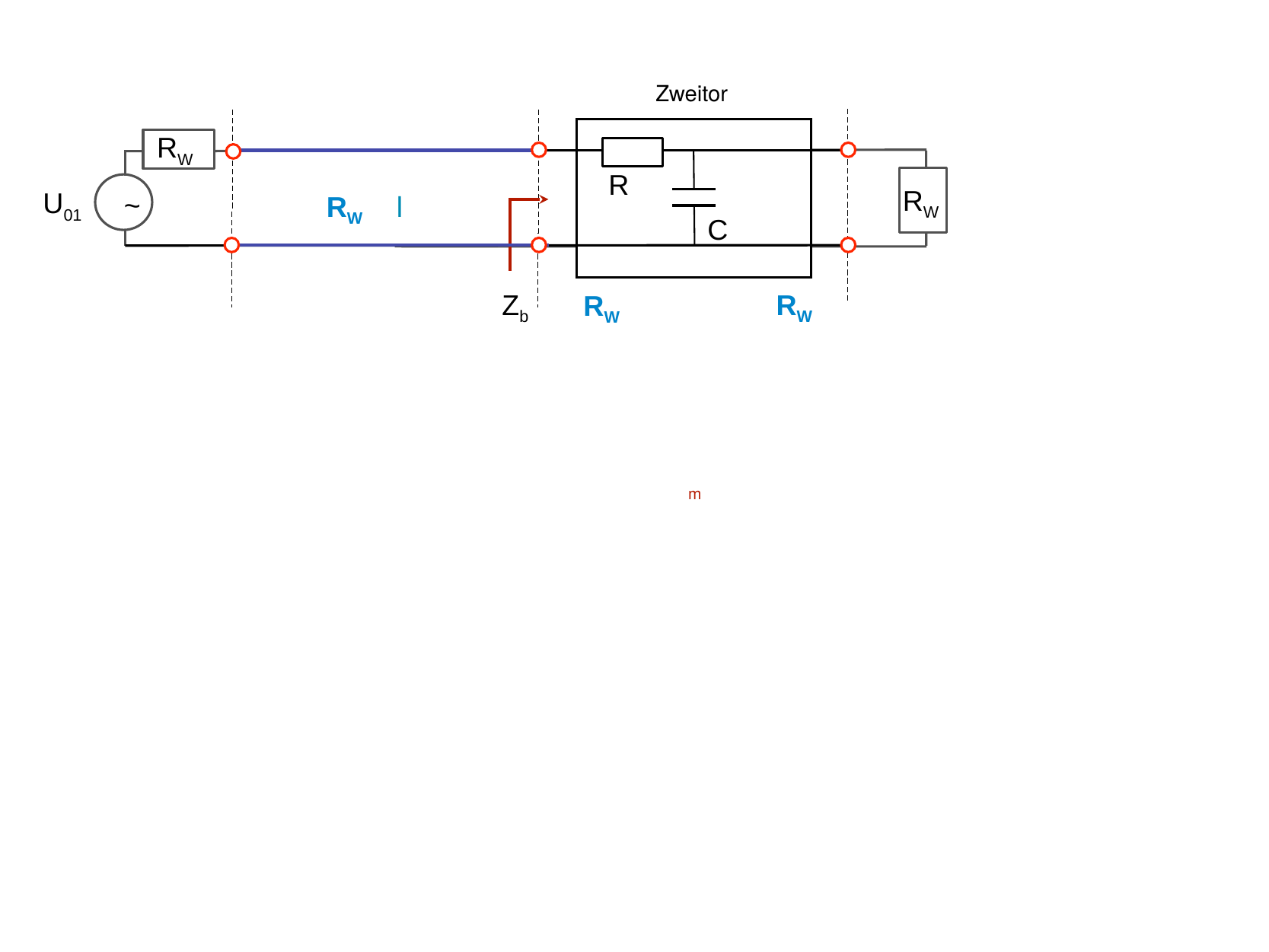

Zweitor

RW

R
RW

U01
~
RW
l

C

Zb
RW
RW
m